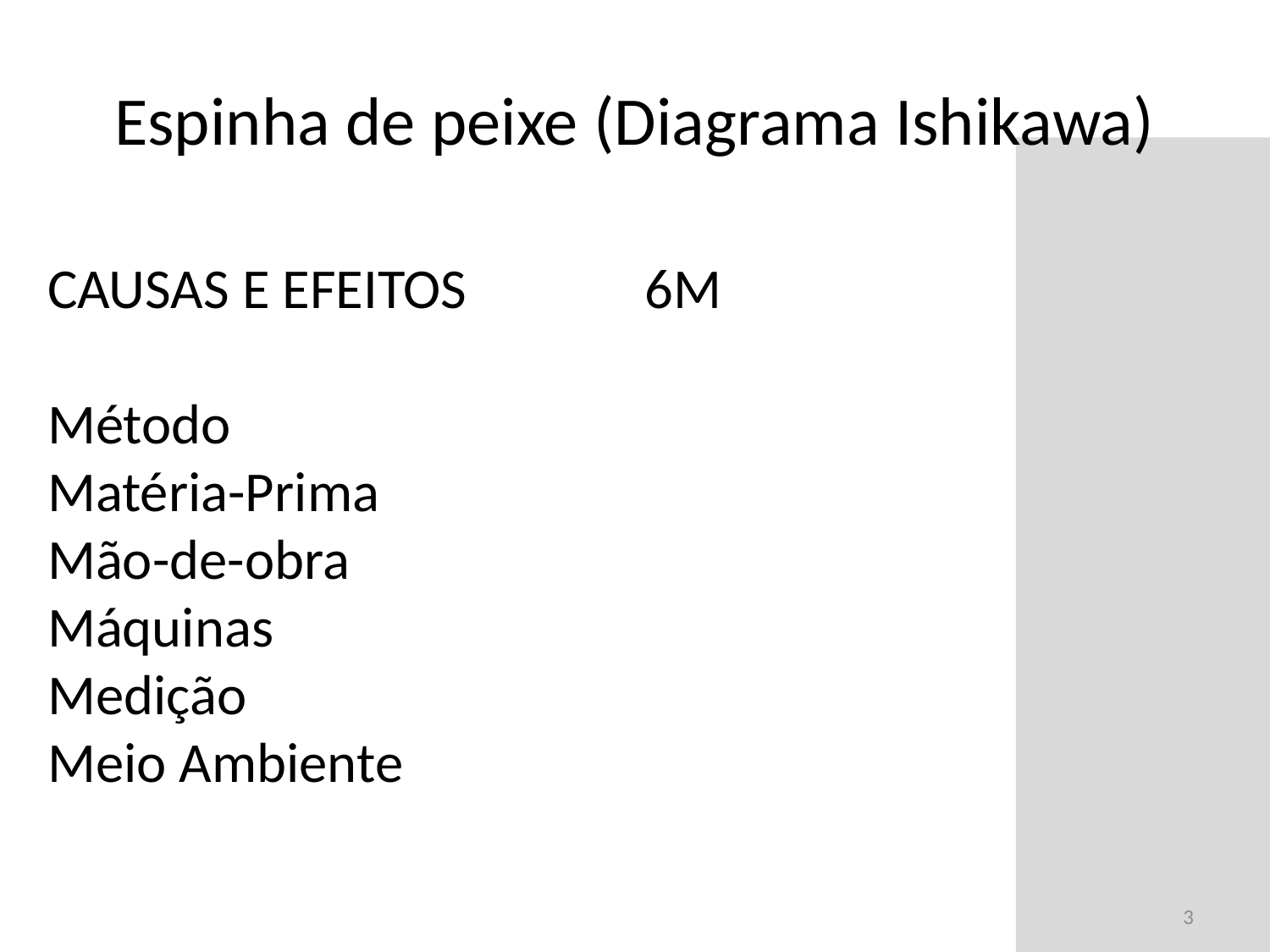

# Espinha de peixe (Diagrama Ishikawa)

CAUSAS E EFEITOS              6M

Método
Matéria-Prima
Mão-de-obra
Máquinas
Medição
Meio Ambiente

3